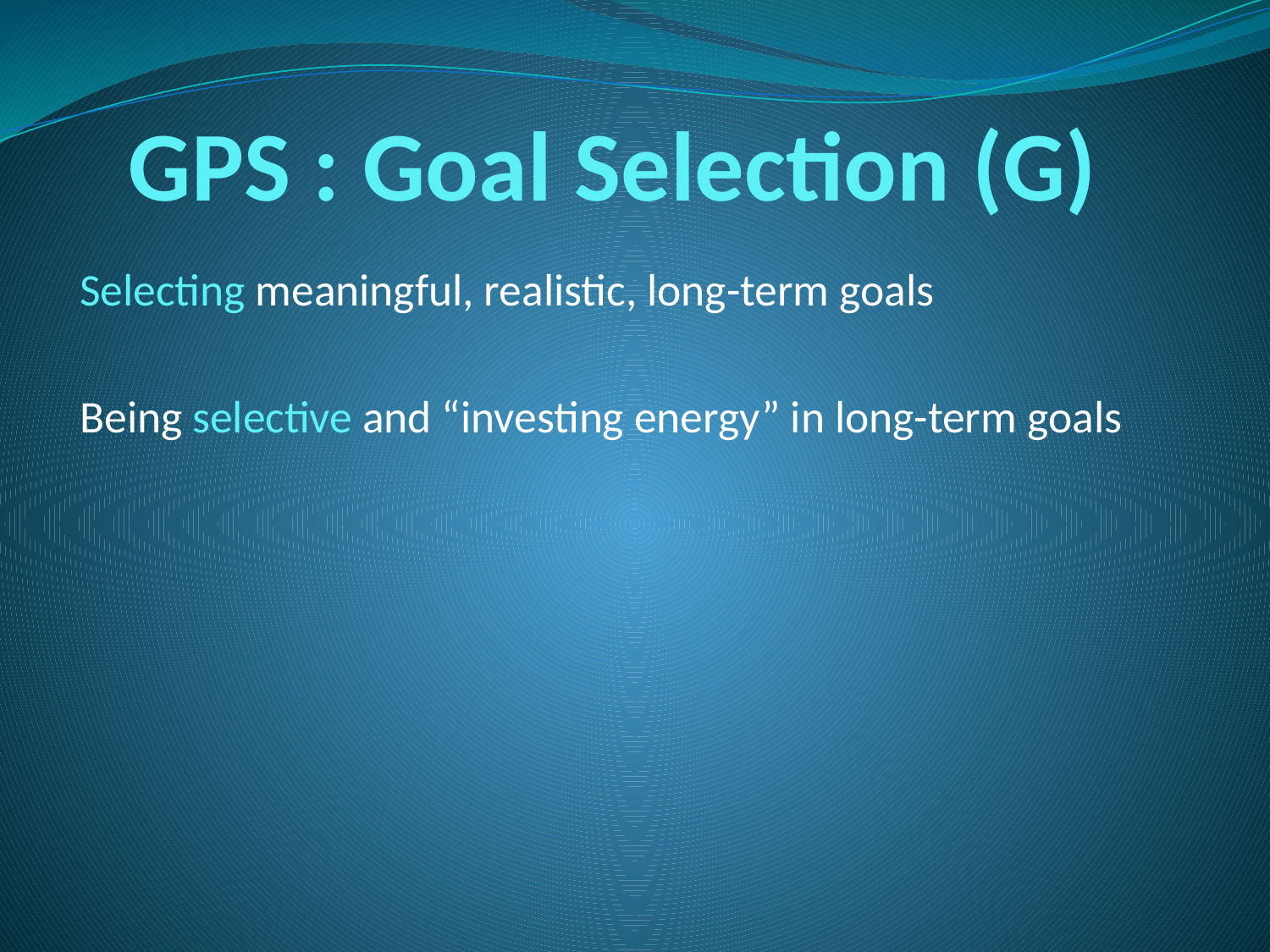

# GPS : Goal Selection (G)
Selecting meaningful, realistic, long-term goals

Being selective and “investing energy” in long-term goals